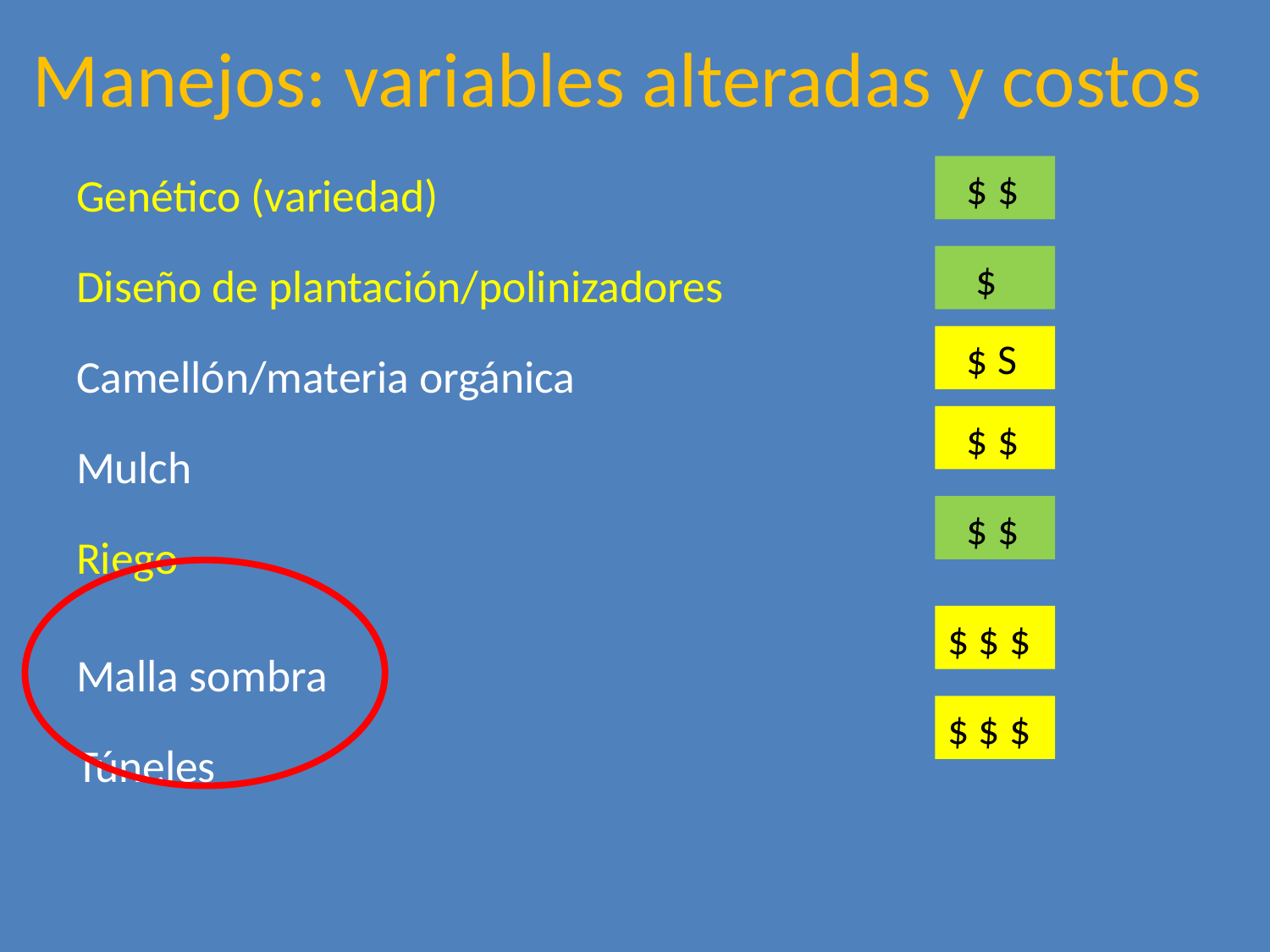

# Manejos: variables alteradas y costos
  $ $
Genético (variedad)

Diseño de plantación/polinizadores

Camellón/materia orgánica

Mulch

Riego

Malla sombra

Túneles

   $
  $ S
  $ $
  $ $

$ $ $
$ $ $